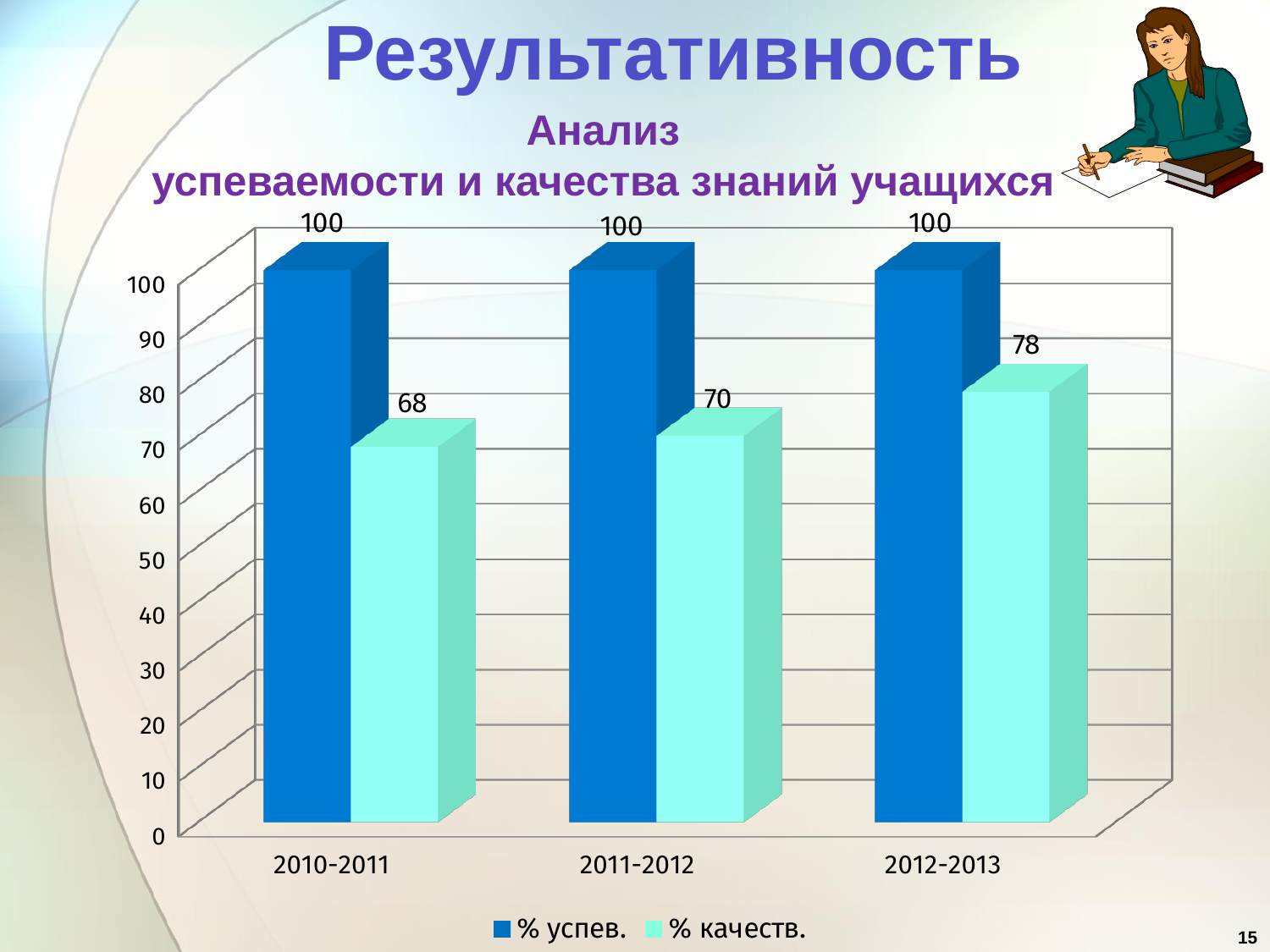

Результативность

Анализ
успеваемости и качества знаний учащихся

[unsupported chart]

15